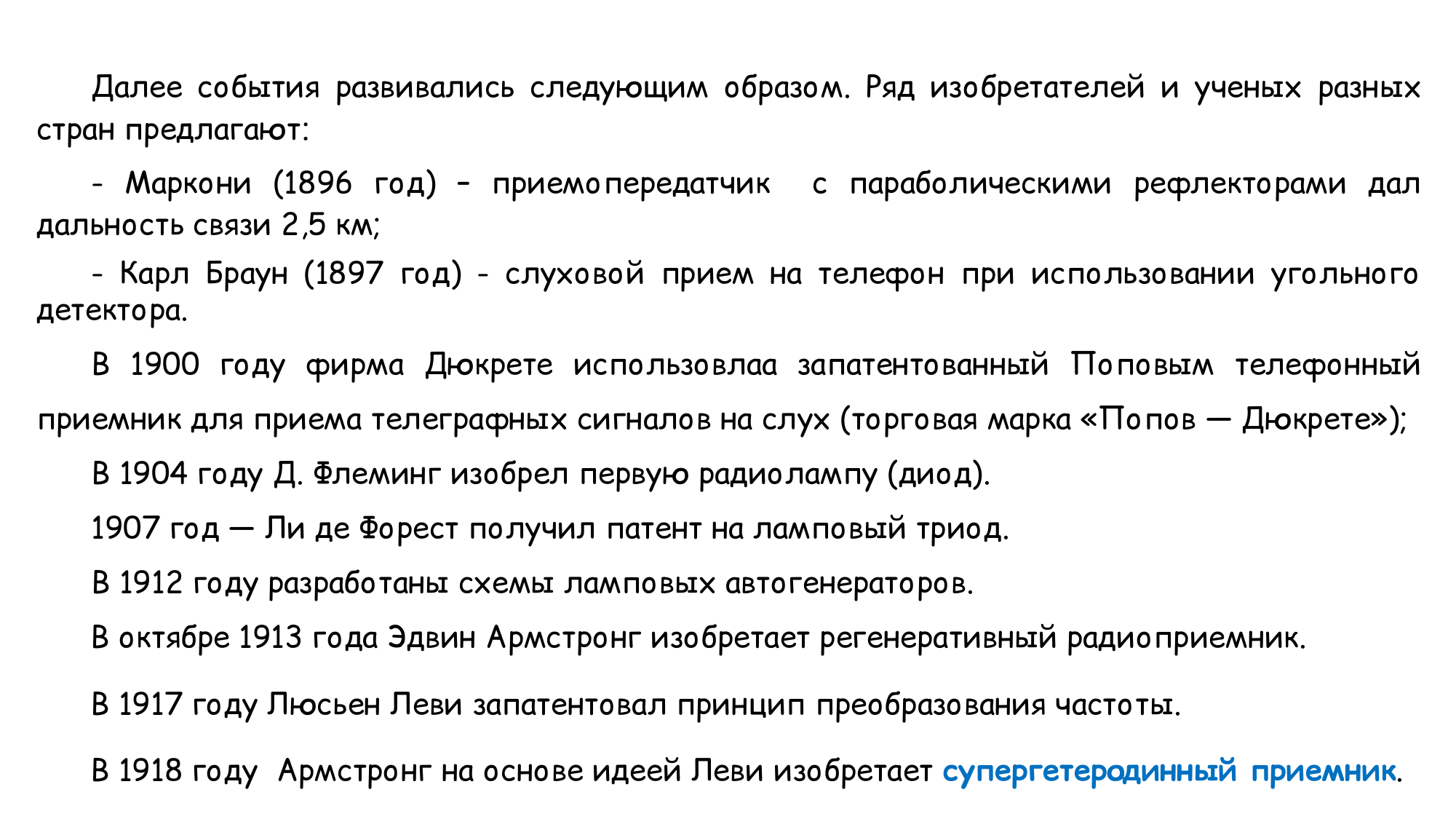

Далее события развивались следующим образом. Ряд изобретателей и ученых разных стран предлагают:
- Маркони (1896 год) – приемопередатчик  с параболическими рефлекторами дал дальность связи 2,5 км;
- Карл Браун (1897 год) - слуховой прием на телефон при использовании угольного детектора.
В 1900 году фирма Дюкрете использовлаа запатентованный Поповым телефонный приемник для приема телеграфных сигналов на слух (торговая марка «Попов — Дюкрете»);
В 1904 году Д. Флеминг изобрел первую радиолампу (диод).
1907 год — Ли де Форест получил патент на ламповый триод.
В 1912 году разработаны схемы ламповых автогенераторов.
В октябре 1913 года Эдвин Армстронг изобретает регенеративный радиоприемник.
В 1917 году Люсьен Леви запатентовал принцип преобразования частоты.
В 1918 году  Армстронг на основе идеей Леви изобретает супергетеродинный приемник.